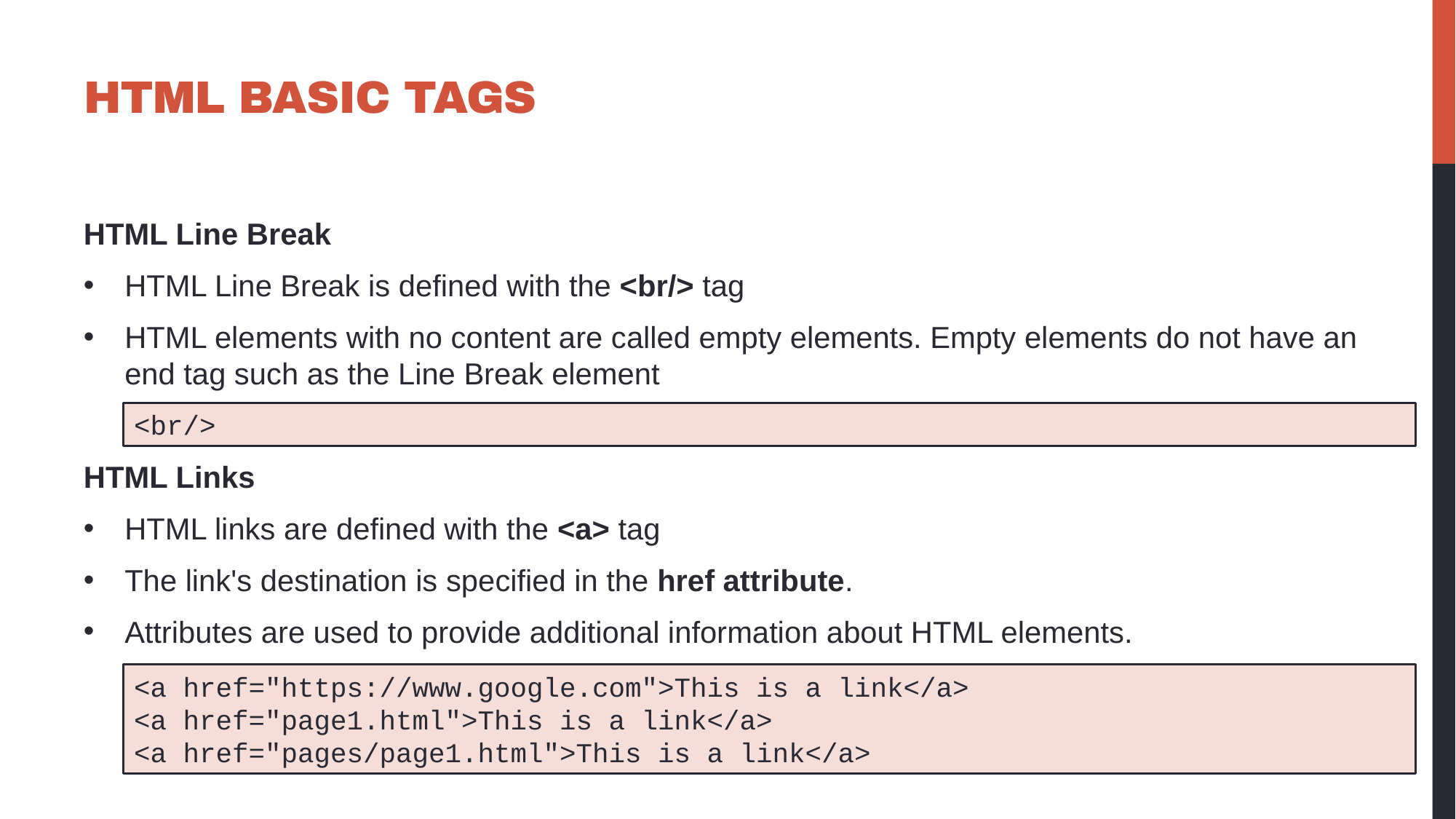

# HTML Basic Tags
HTML Line Break
HTML Line Break is defined with the <br/> tag
HTML elements with no content are called empty elements. Empty elements do not have an end tag such as the Line Break element

HTML Links
HTML links are defined with the <a> tag
The link's destination is specified in the href attribute.
Attributes are used to provide additional information about HTML elements.

<br/>
<a href="https://www.google.com">This is a link</a>
<a href="page1.html">This is a link</a>
<a href="pages/page1.html">This is a link</a>